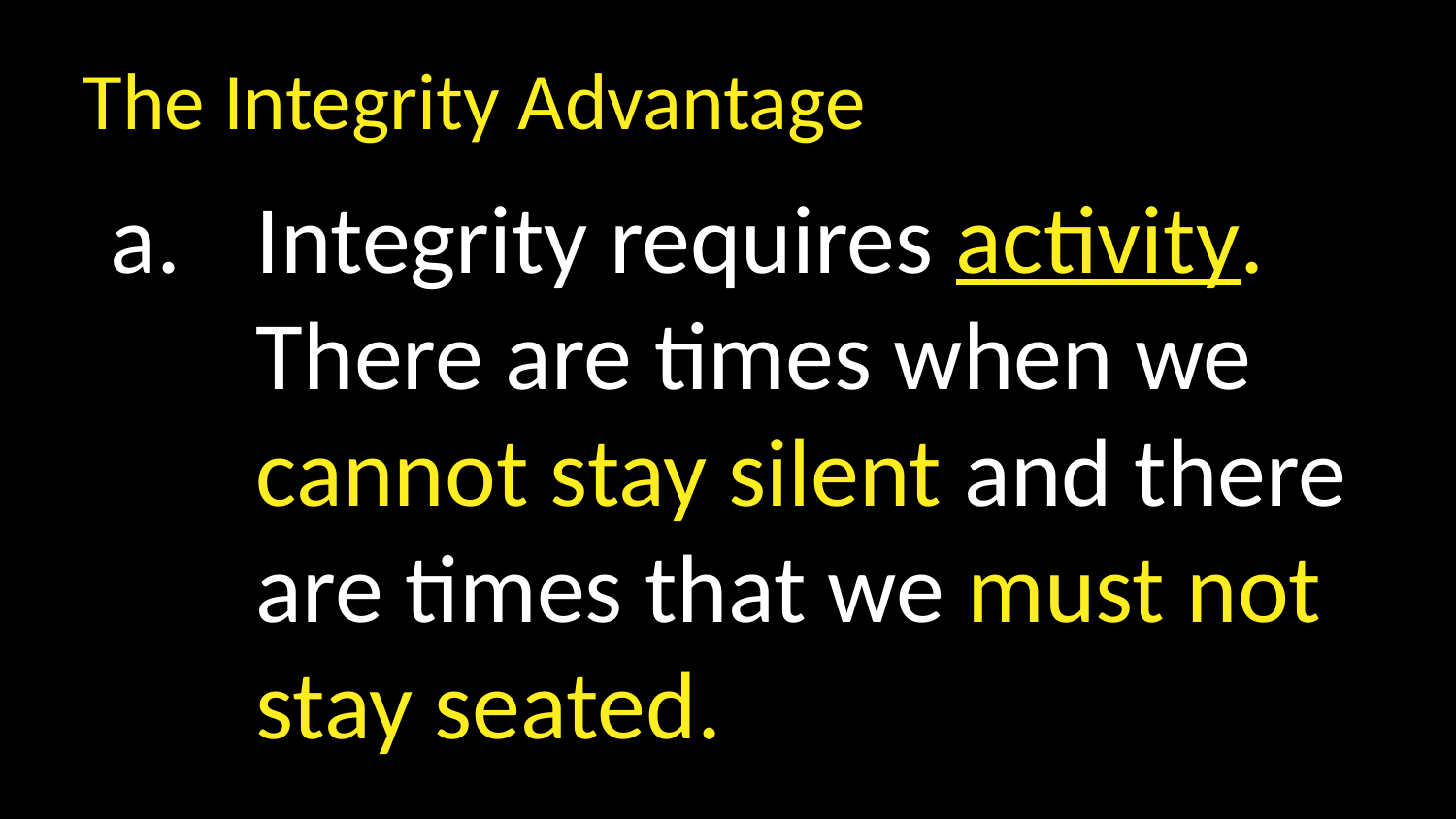

The Integrity Advantage
Integrity requires activity.  There are times when we cannot stay silent and there are times that we must not stay seated.